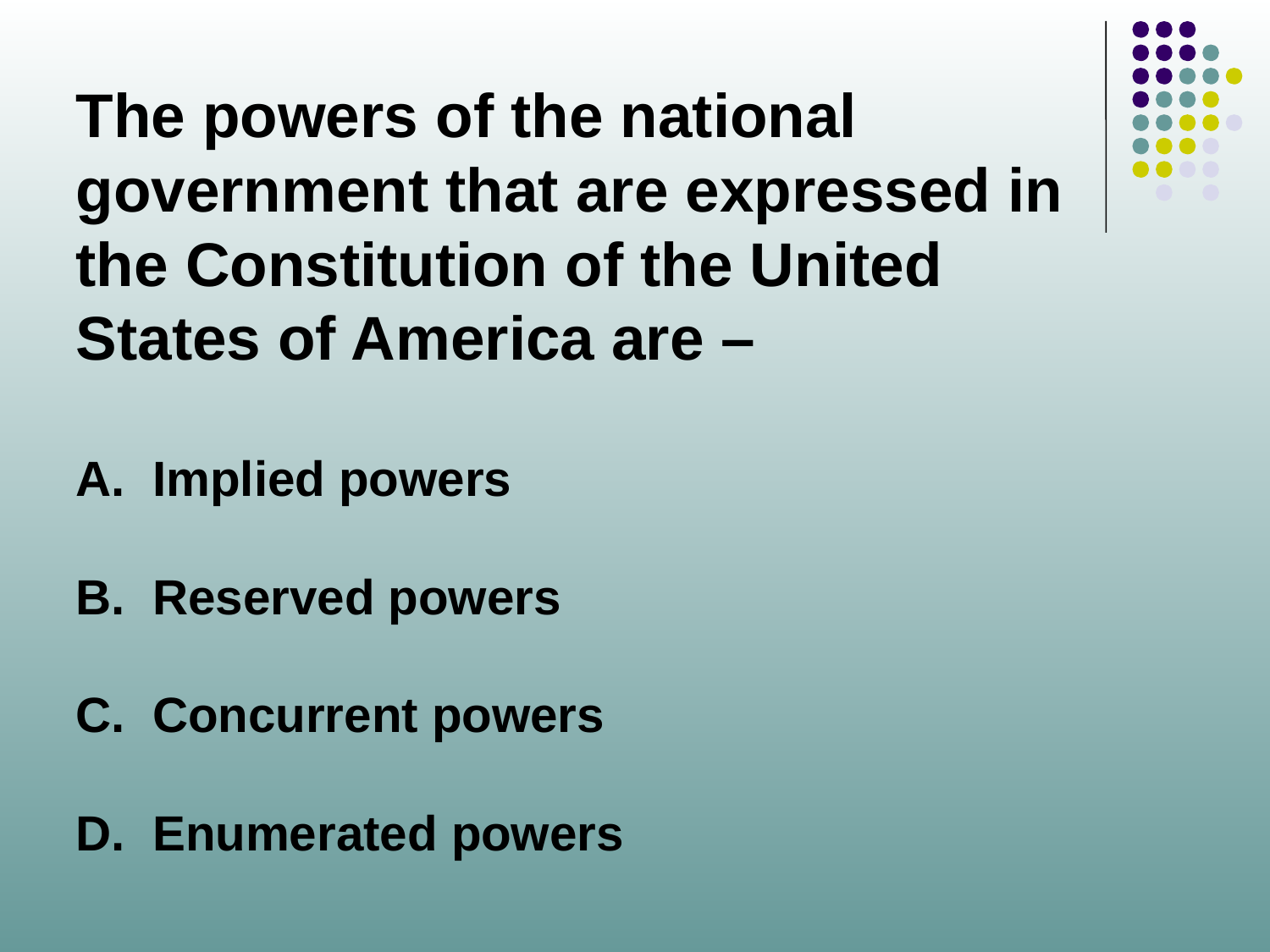

The powers of the national government that are expressed in the Constitution of the United States of America are –
A.  Implied powers
B.  Reserved powers
C.  Concurrent powers
D.  Enumerated powers